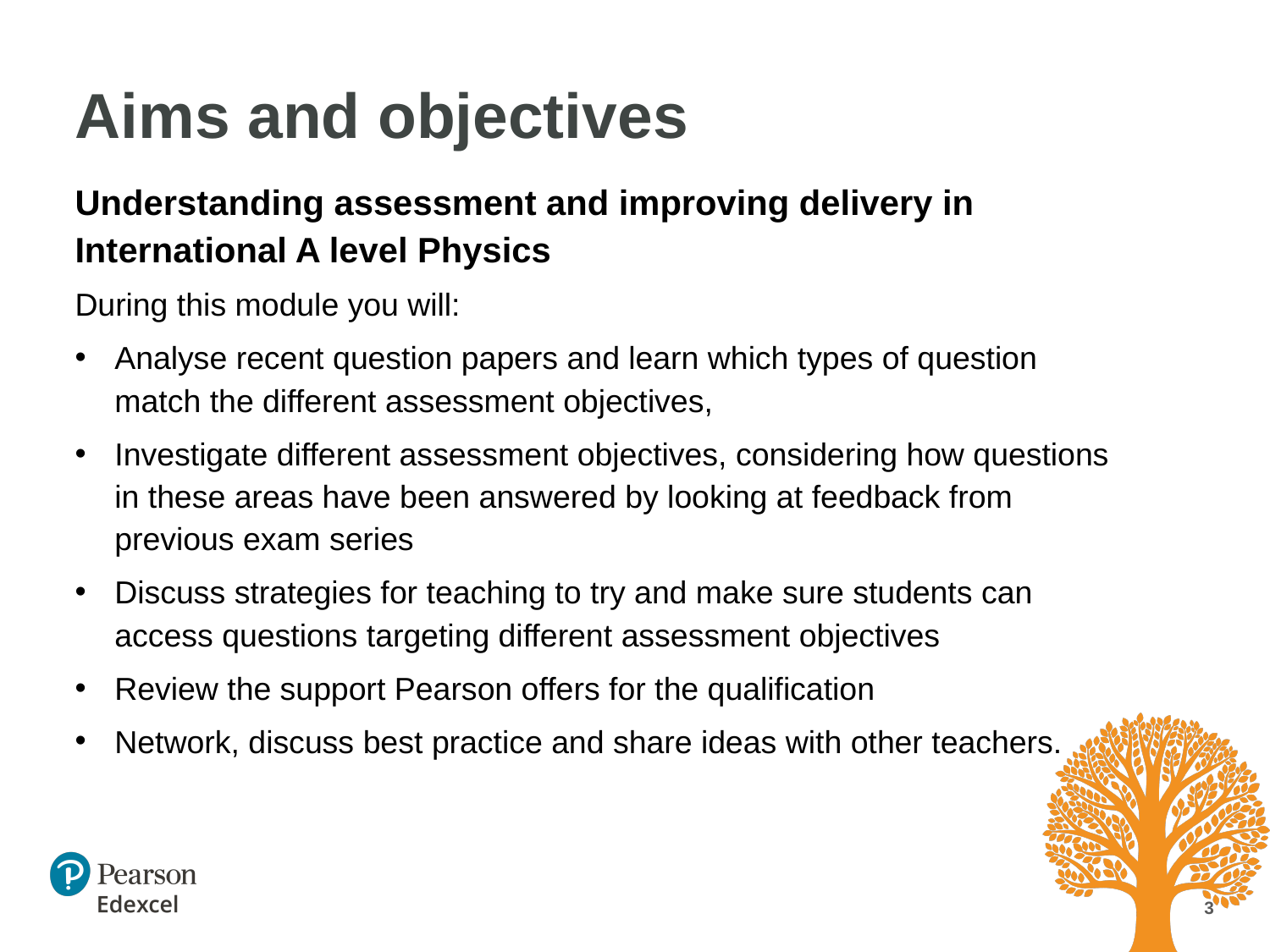

# Aims and objectives
Understanding assessment and improving delivery in International A level Physics
During this module you will:
Analyse recent question papers and learn which types of question match the different assessment objectives,
Investigate different assessment objectives, considering how questions in these areas have been answered by looking at feedback from previous exam series
Discuss strategies for teaching to try and make sure students can access questions targeting different assessment objectives
Review the support Pearson offers for the qualification
Network, discuss best practice and share ideas with other teachers.
3